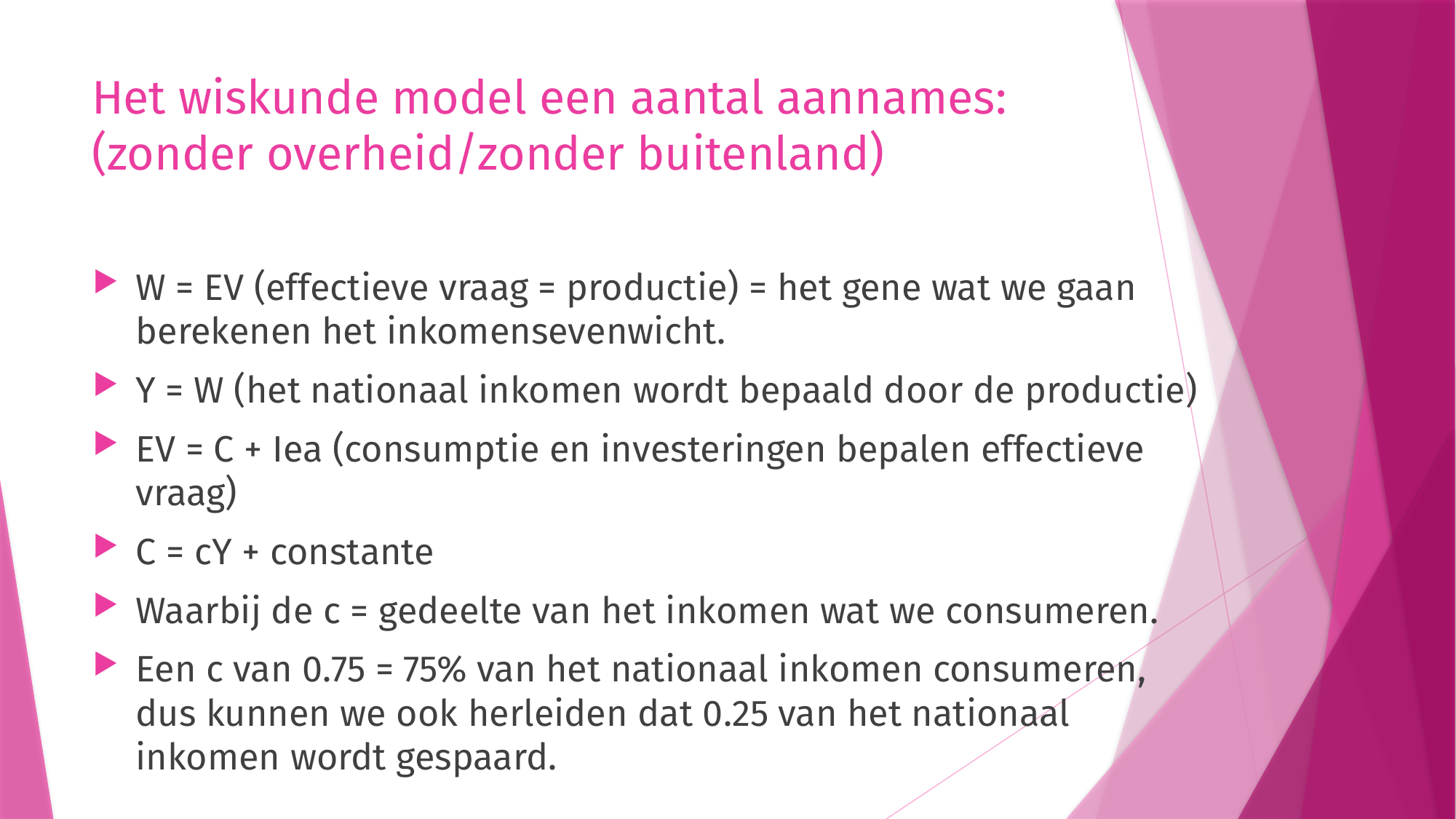

# Het wiskunde model een aantal aannames: (zonder overheid/zonder buitenland)
W = EV (effectieve vraag = productie) = het gene wat we gaan berekenen het inkomensevenwicht.
Y = W (het nationaal inkomen wordt bepaald door de productie)
EV = C + Iea (consumptie en investeringen bepalen effectieve vraag)
C = cY + constante
Waarbij de c = gedeelte van het inkomen wat we consumeren.
Een c van 0.75 = 75% van het nationaal inkomen consumeren, dus kunnen we ook herleiden dat 0.25 van het nationaal inkomen wordt gespaard.